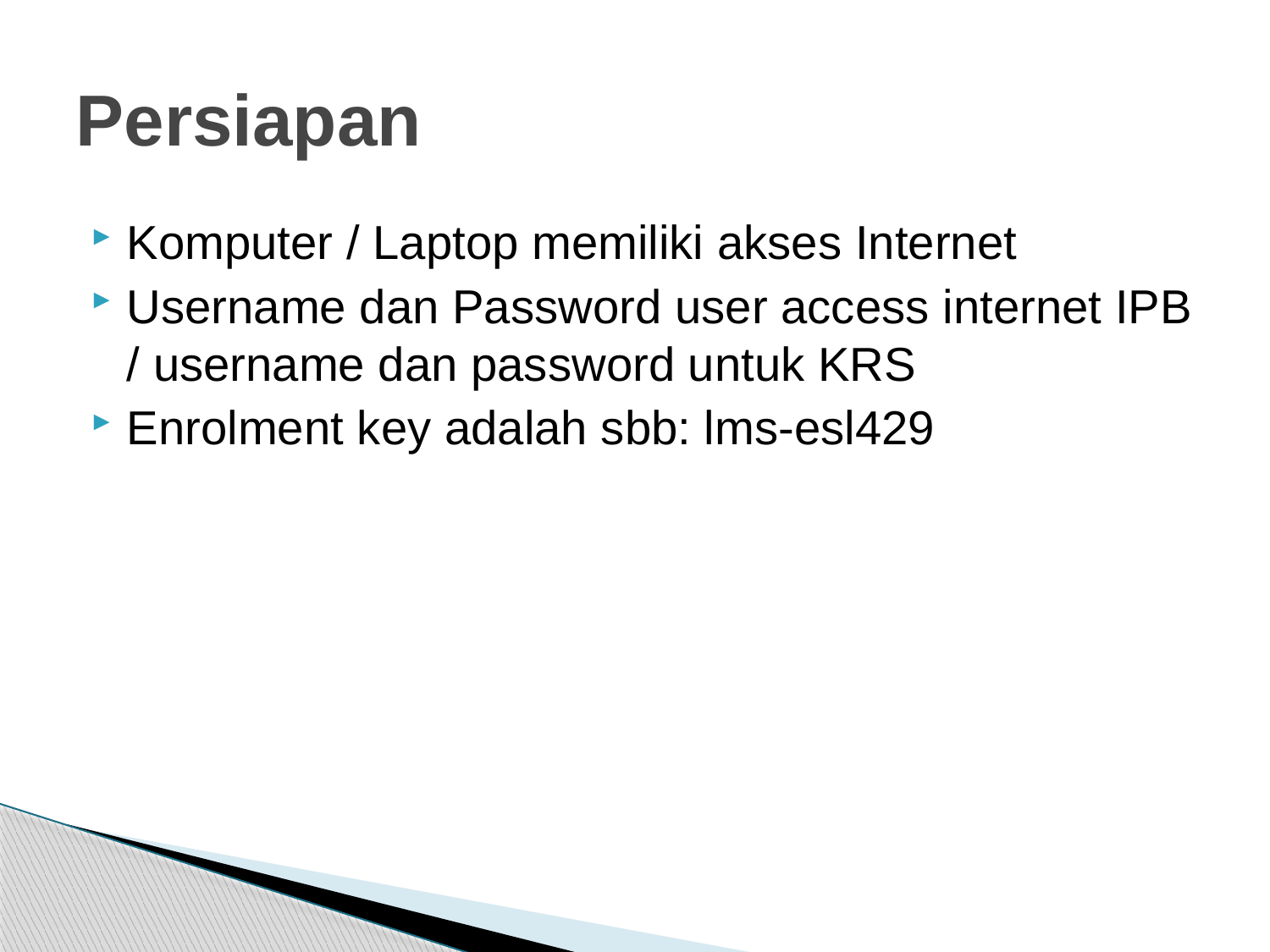

# Persiapan
Komputer / Laptop memiliki akses Internet
Username dan Password user access internet IPB / username dan password untuk KRS
Enrolment key adalah sbb: lms-esl429